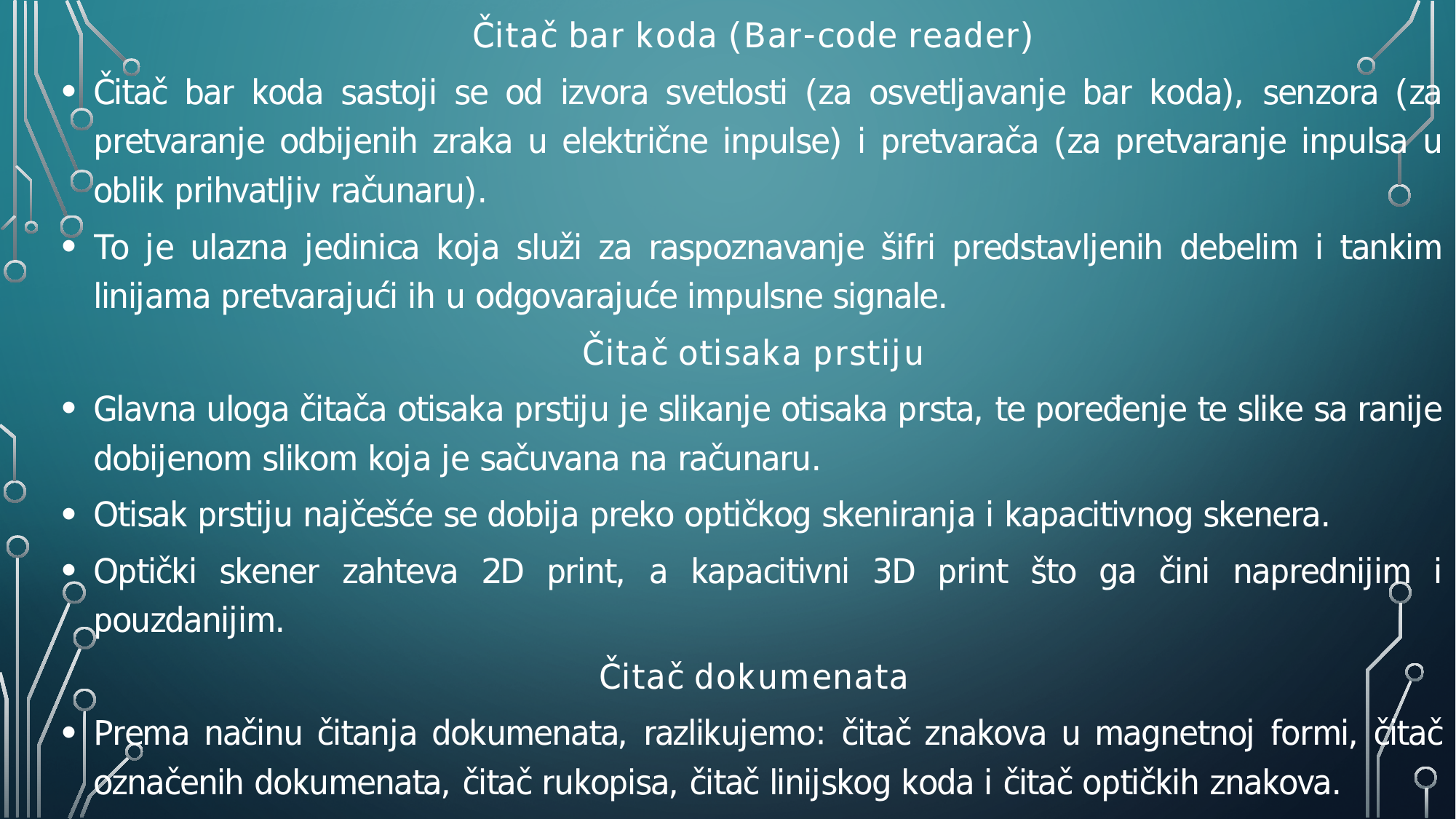

Čitač bar koda (Bar-code reader)
Čitač bar koda sastoji se od izvora svetlosti (za osvetljavanje bar koda), senzora (za pretvaranje odbijenih zraka u električne inpulse) i pretvarača (za pretvaranje inpulsa u oblik prihvatljiv računaru).
To je ulazna jedinica koja služi za raspoznavanje šifri predstavljenih debelim i tankim linijama pretvarajući ih u odgovarajuće impulsne signale.
Čitač otisaka prstiju
Glavna uloga čitača otisaka prstiju je slikanje otisaka prsta, te poređenje te slike sa ranije dobijenom slikom koja je sačuvana na računaru.
Otisak prstiju najčešće se dobija preko optičkog skeniranja i kapacitivnog skenera.
Optički skener zahteva 2D print, a kapacitivni 3D print što ga čini naprednijim i pouzdanijim.
Čitač dokumenata
Prema načinu čitanja dokumenata, razlikujemo: čitač znakova u magnetnoj formi, čitač označenih dokumenata, čitač rukopisa, čitač linijskog koda i čitač optičkih znakova.